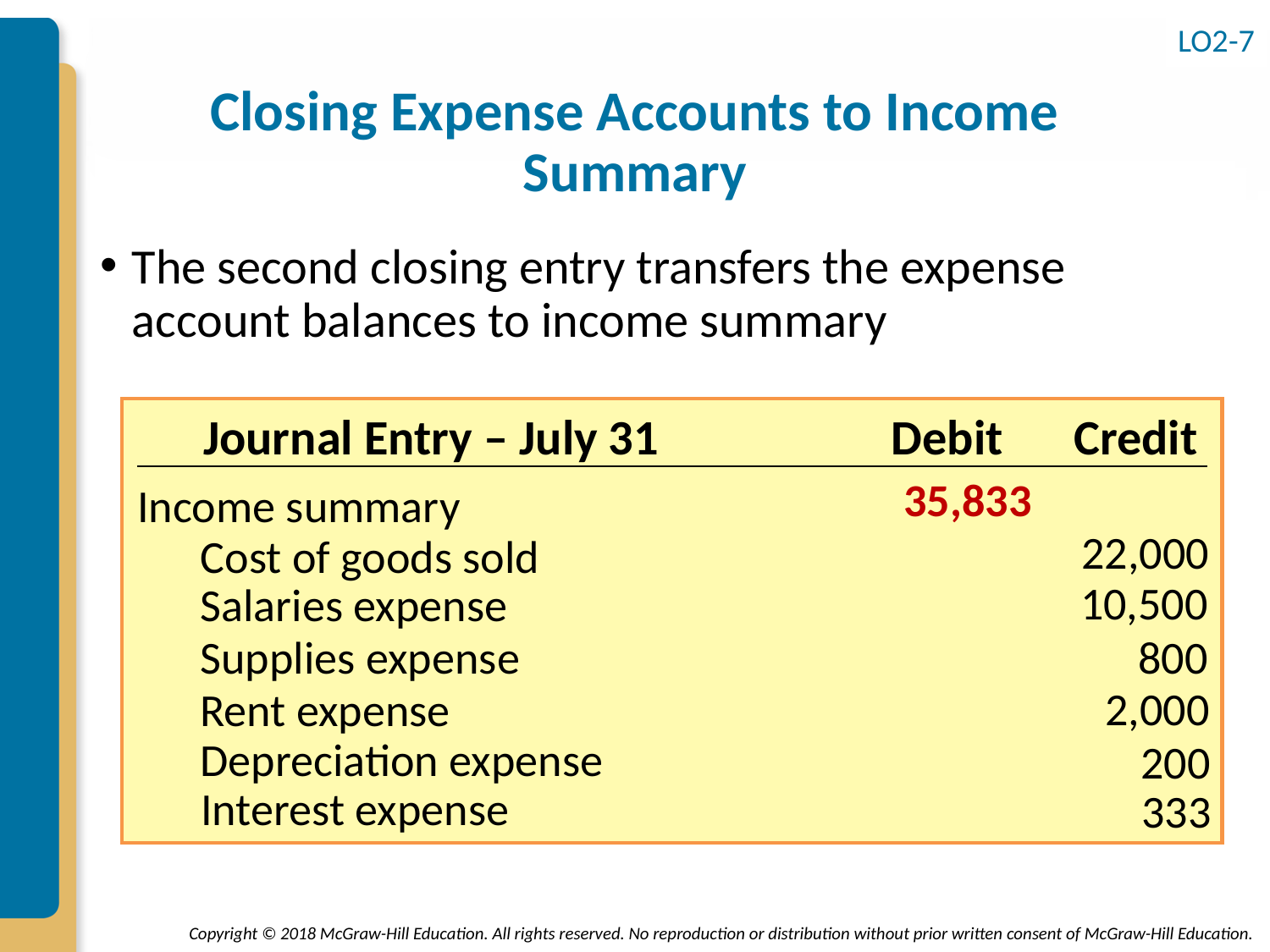

LO2-7
# Closing Expense Accounts to Income Summary
The second closing entry transfers the expense account balances to income summary

Debit
Credit
Income summary
35,833
22,000
Cost of goods sold
10,500
Salaries expense
800
Supplies expense
2,000
Rent expense
Depreciation expense
200
Interest expense
333
Journal Entry – July 31